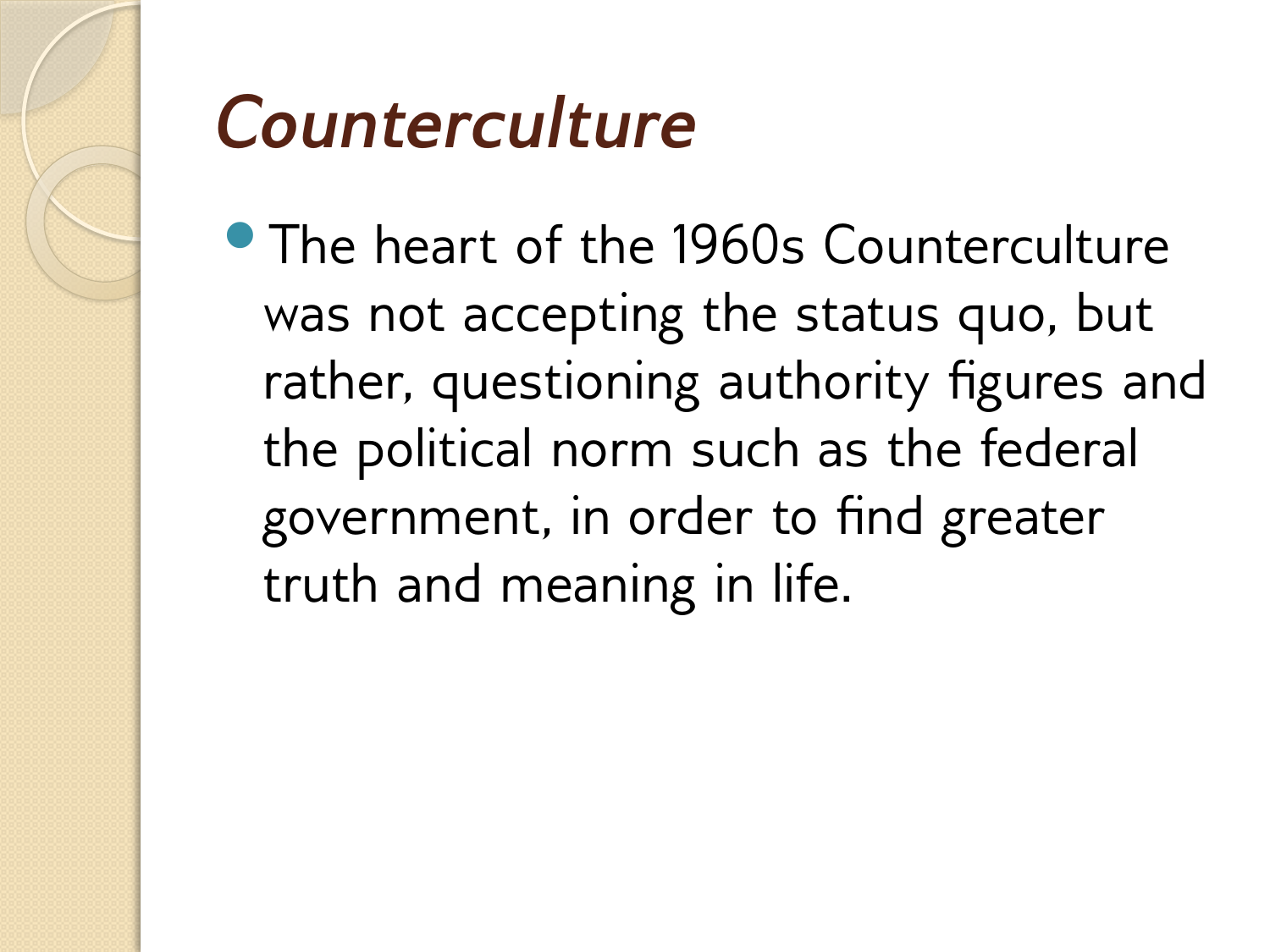

# Counterculture
The heart of the 1960s Counterculture was not accepting the status quo, but rather, questioning authority figures and the political norm such as the federal government, in order to find greater truth and meaning in life.